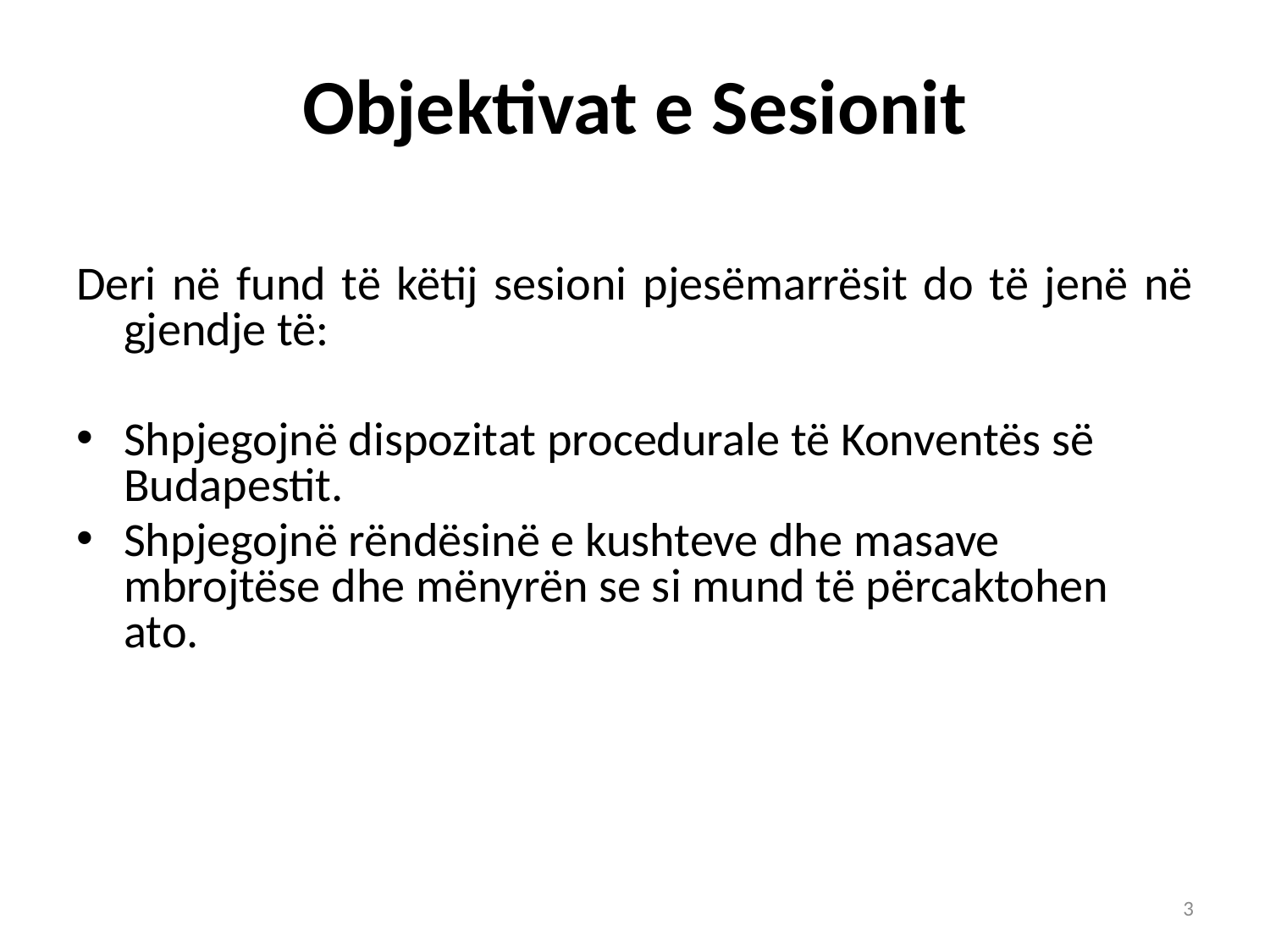

# Objektivat e Sesionit

Deri në fund të këtij sesioni pjesëmarrësit do të jenë në gjendje të:

Shpjegojnë dispozitat procedurale të Konventës së Budapestit.
Shpjegojnë rëndësinë e kushteve dhe masave mbrojtëse dhe mënyrën se si mund të përcaktohen ato.
3